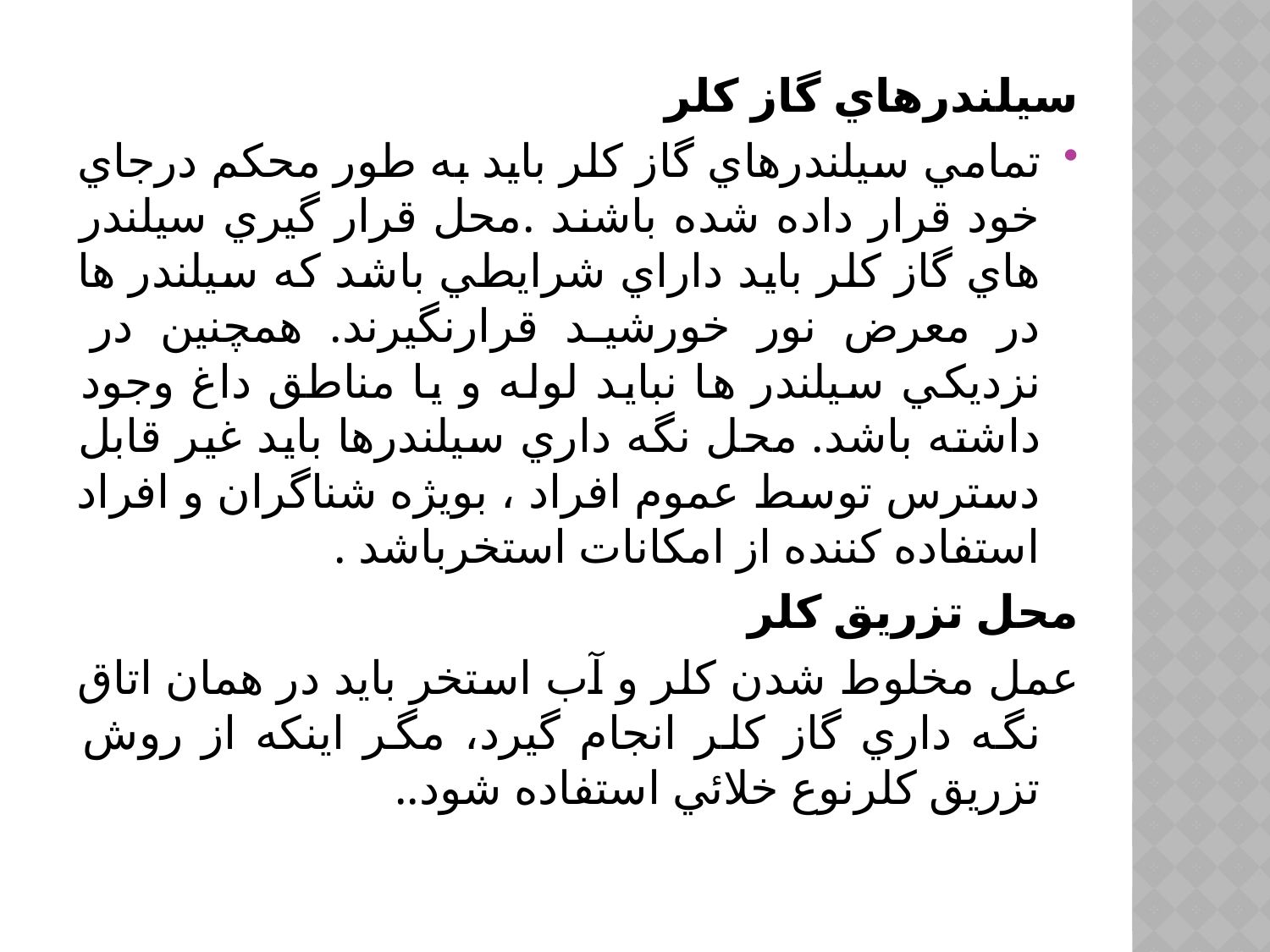

سيلندرهاي گاز كلر
تمامي سيلندرهاي گاز كلر بايد به طور محكم درجاي خود قرار داده شده باشند .محل قرار گيري سيلندر هاي گاز كلر بايد داراي شرايطي باشد كه سيلندر ها در معرض نور خورشيد قرارنگيرند. همچنين در نزديكي سيلندر ها نبايد لوله و يا مناطق داغ وجود داشته باشد. محل نگه داري سيلندرها بايد غير قابل دسترس توسط عموم افراد ، بويژه شناگران و افراد استفاده كننده از امكانات استخرباشد .
محل تزريق كلر
عمل مخلوط شدن كلر و آب استخر بايد در همان اتاق نگه داري گاز كلر انجام گيرد، مگر اينكه از روش تزريق كلرنوع خلائي استفاده شود..